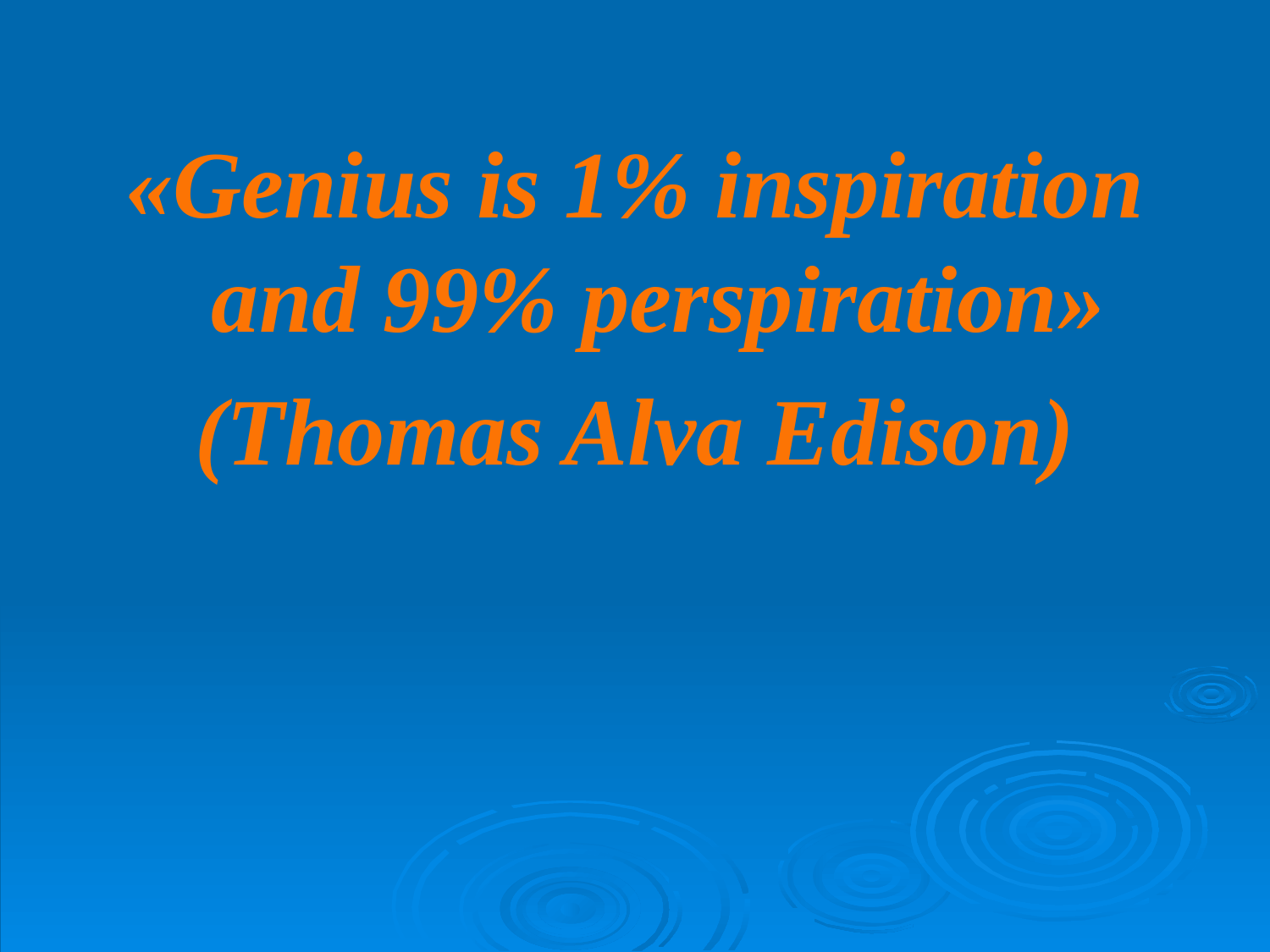

«Genius is 1% inspiration and 99% perspiration»
(Thomas Alva Edison)